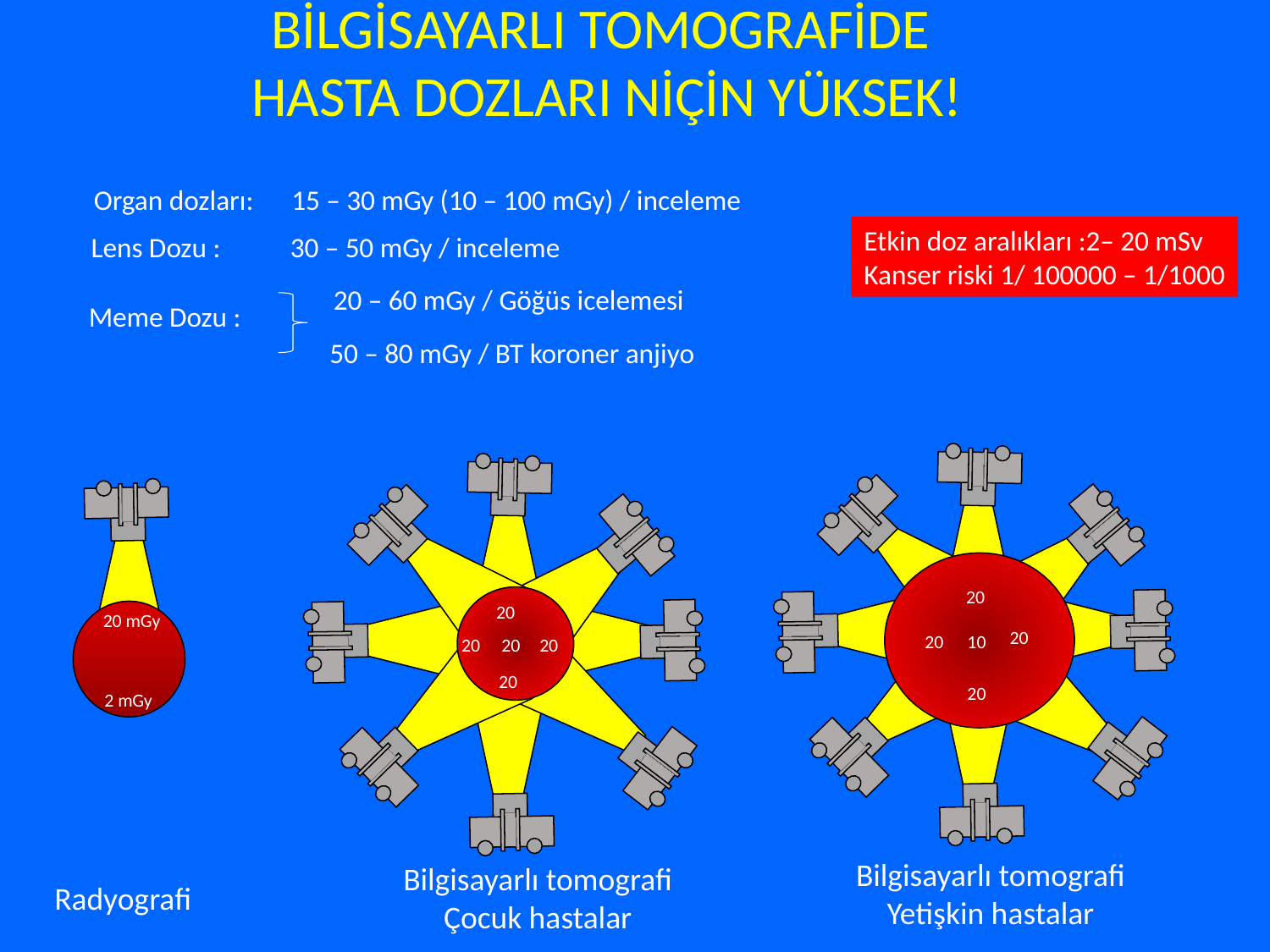

BİLGİSAYARLI TOMOGRAFİDE
HASTA DOZLARI NİÇİN YÜKSEK!
Organ dozları:      15 – 30 mGy (10 – 100 mGy) / inceleme
Etkin doz aralıkları :2– 20 mSv
Kanser riski 1/ 100000 – 1/1000
Lens Dozu :           30 – 50 mGy / inceleme
20 – 60 mGy / Göğüs icelemesi
Meme Dozu :

 50 – 80 mGy / BT koroner anjiyo

20

20
20
10

20

20

20
20
20

20

20 mGy
2 mGy
Bilgisayarlı tomografi
Yetişkin hastalar
Bilgisayarlı tomografi
Çocuk hastalar
Radyografi